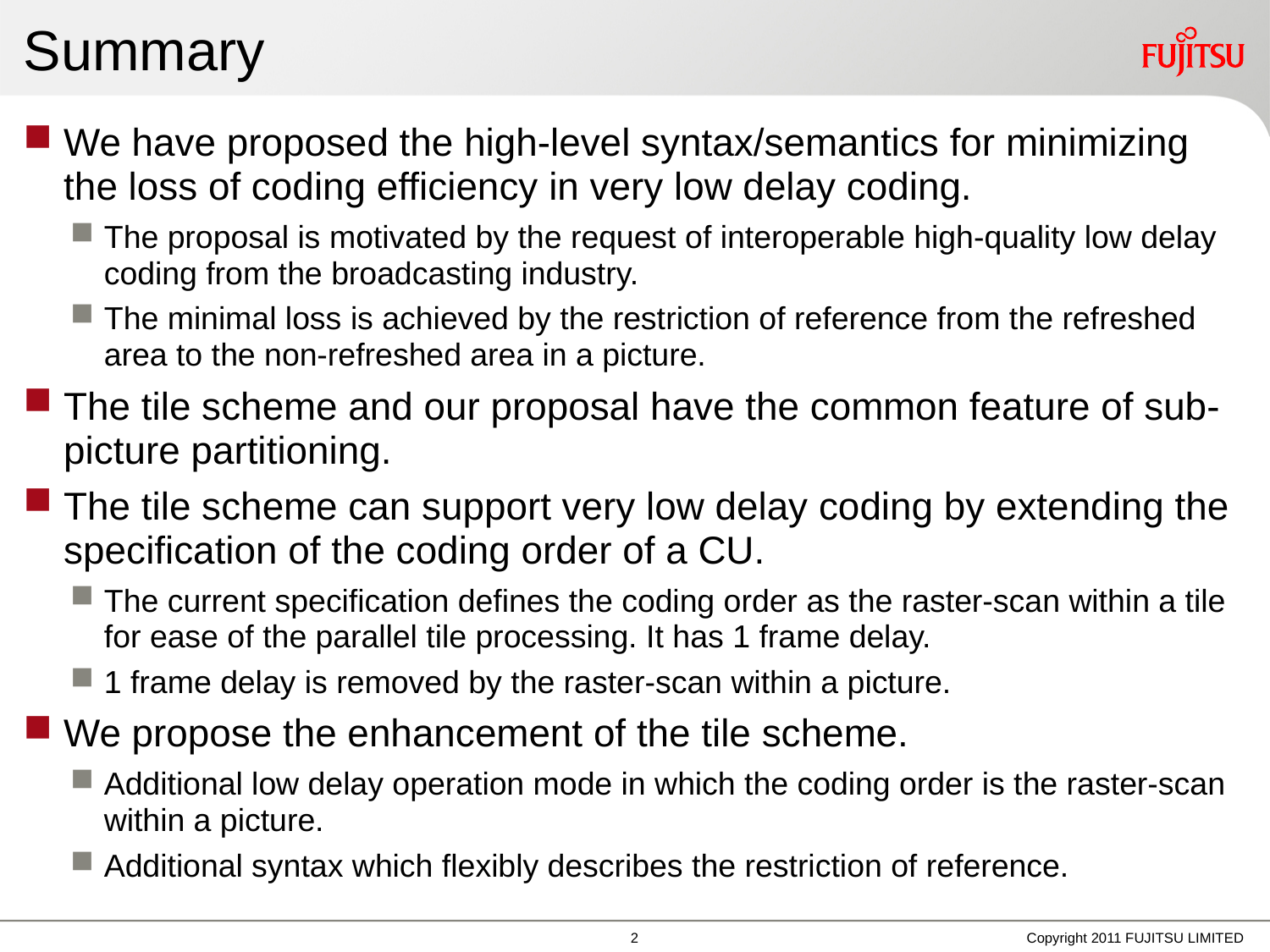

# Summary
We have proposed the high-level syntax/semantics for minimizing the loss of coding efficiency in very low delay coding.
The proposal is motivated by the request of interoperable high-quality low delay coding from the broadcasting industry.
The minimal loss is achieved by the restriction of reference from the refreshed area to the non-refreshed area in a picture.
The tile scheme and our proposal have the common feature of sub-picture partitioning.
The tile scheme can support very low delay coding by extending the specification of the coding order of a CU.
The current specification defines the coding order as the raster-scan within a tile for ease of the parallel tile processing. It has 1 frame delay.
1 frame delay is removed by the raster-scan within a picture.
We propose the enhancement of the tile scheme.
Additional low delay operation mode in which the coding order is the raster-scan within a picture.
Additional syntax which flexibly describes the restriction of reference.

2
Copyright 2011 FUJITSU LIMITED